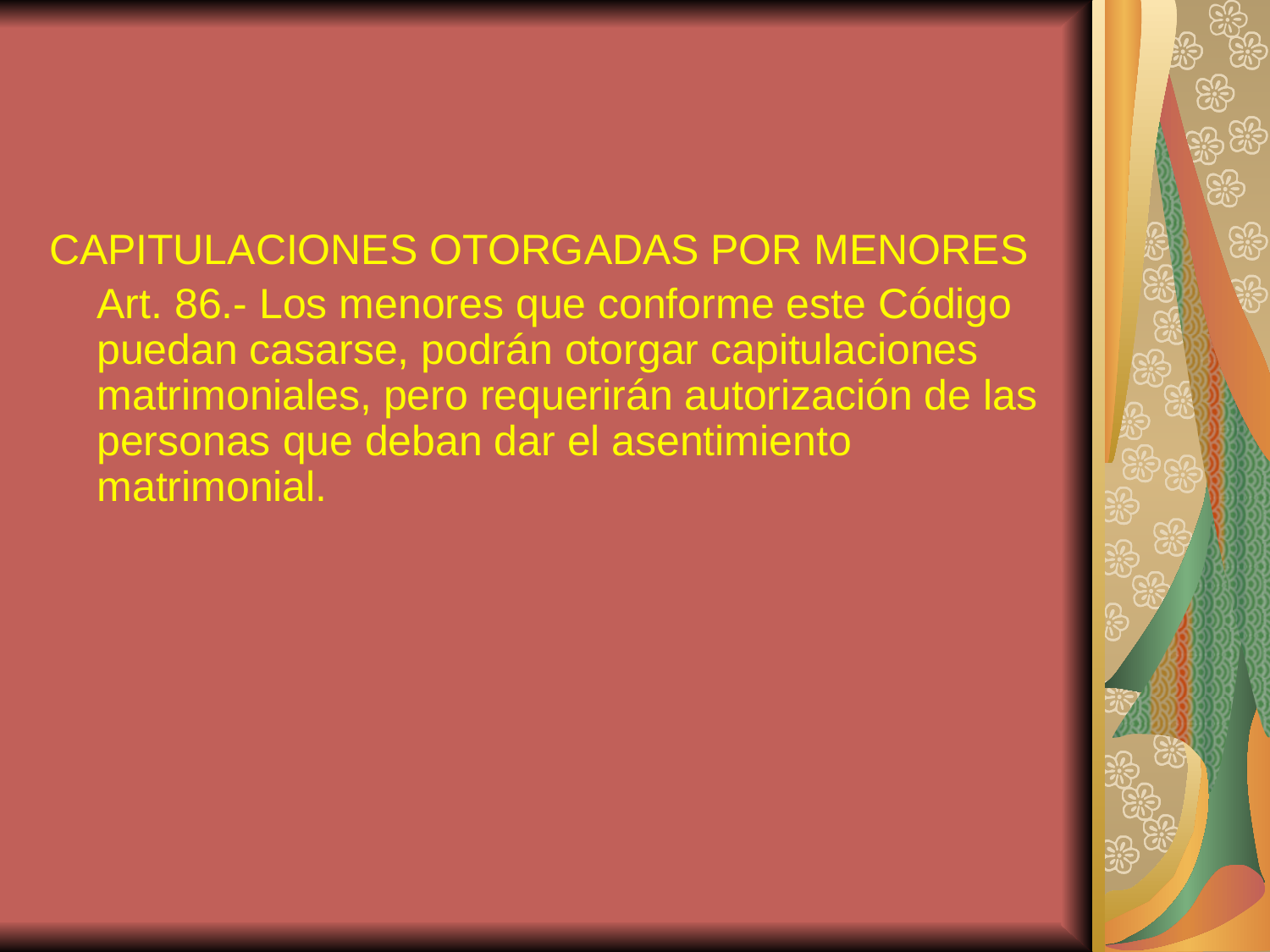

#
CAPITULACIONES OTORGADAS POR MENORES
	Art. 86.- Los menores que conforme este Código puedan casarse, podrán otorgar capitulaciones matrimoniales, pero requerirán autorización de las personas que deban dar el asentimiento matrimonial.